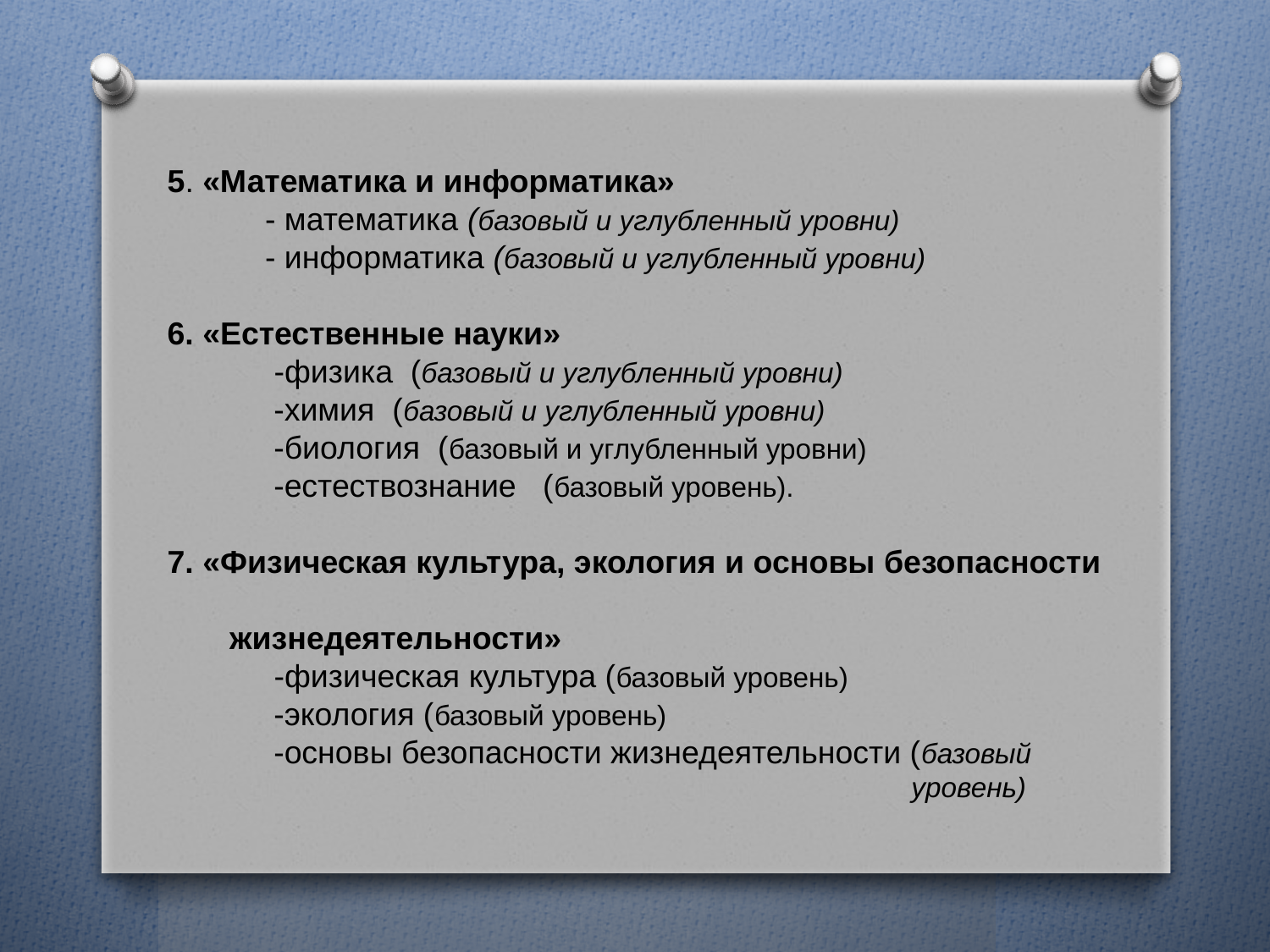

#

5. «Математика и информатика»
           - математика (базовый и углубленный уровни)
           - информатика (базовый и углубленный уровни)

6. «Естественные науки»
            -физика  (базовый и углубленный уровни)
            -химия  (базовый и углубленный уровни)
            -биология  (базовый и углубленный уровни)
            -естествознание   (базовый уровень).
7. «Физическая культура, экология и основы безопасности
       жизнедеятельности»
            -физическая культура (базовый уровень)
            -экология (базовый уровень)
            -основы безопасности жизнедеятельности (базовый
                                                                                               уровень)